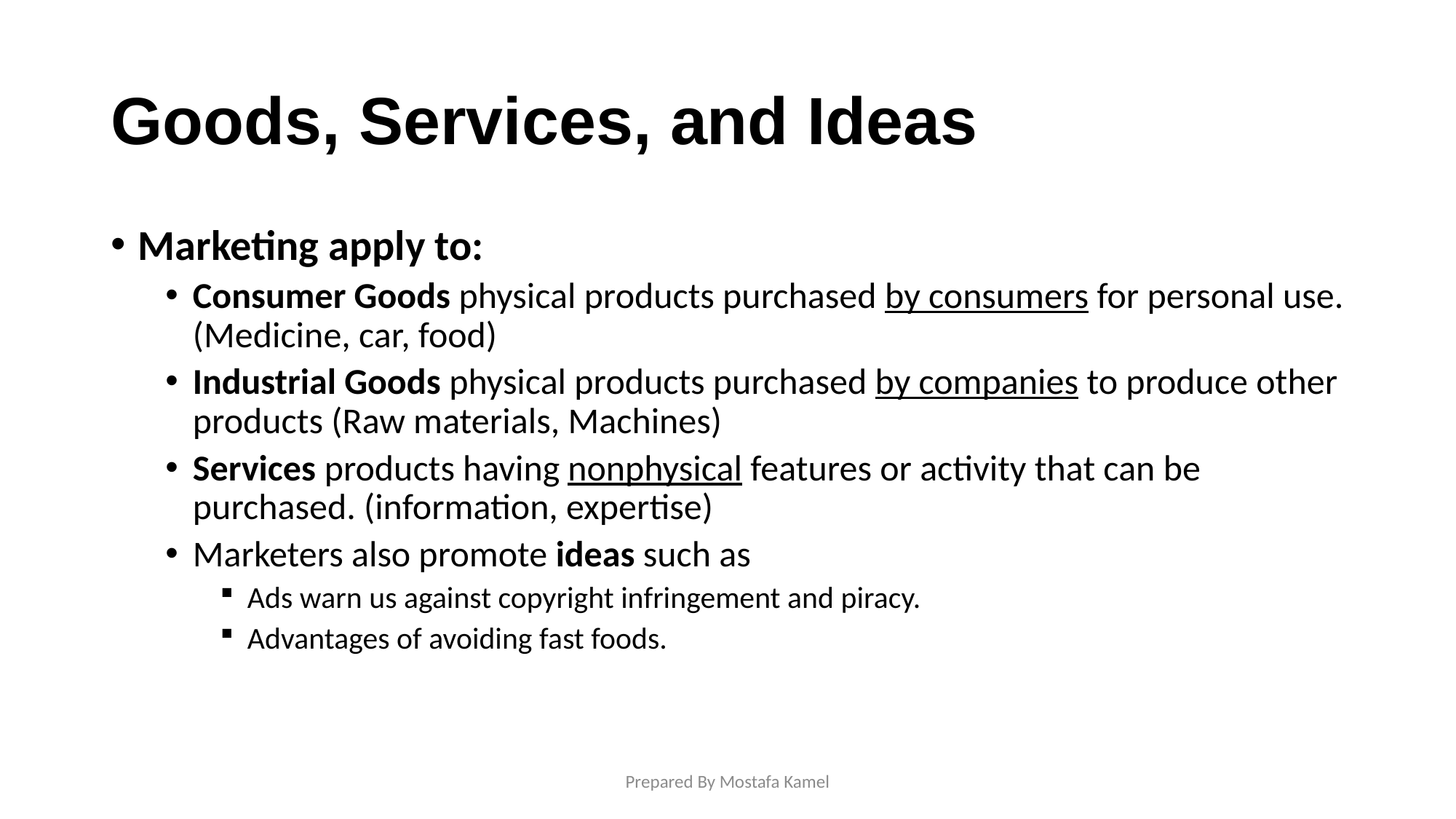

# Goods, Services, and Ideas
Marketing apply to:
Consumer Goods physical products purchased by consumers for personal use. (Medicine, car, food)
Industrial Goods physical products purchased by companies to produce other products (Raw materials, Machines)
Services products having nonphysical features or activity that can be purchased. (information, expertise)
Marketers also promote ideas such as
Ads warn us against copyright infringement and piracy.
Advantages of avoiding fast foods.
Prepared By Mostafa Kamel